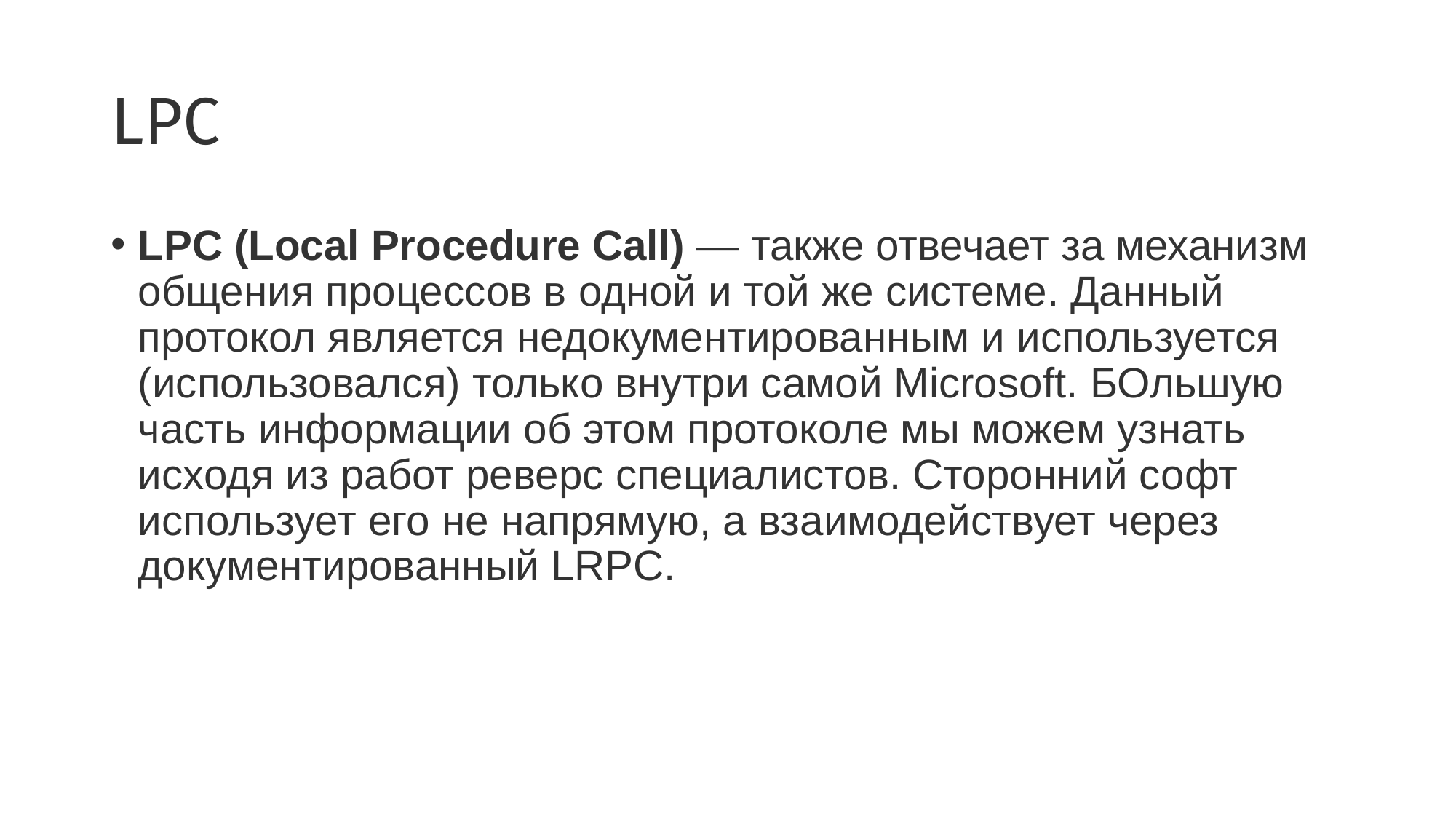

# LPC
LPC (Local Procedure Call) — также отвечает за механизм общения процессов в одной и той же системе. Данный протокол является недокументированным и используется (использовался) только внутри самой Microsoft. БОльшую часть информации об этом протоколе мы можем узнать исходя из работ реверс специалистов. Сторонний софт использует его не напрямую, а взаимодействует через документированный LRPC.